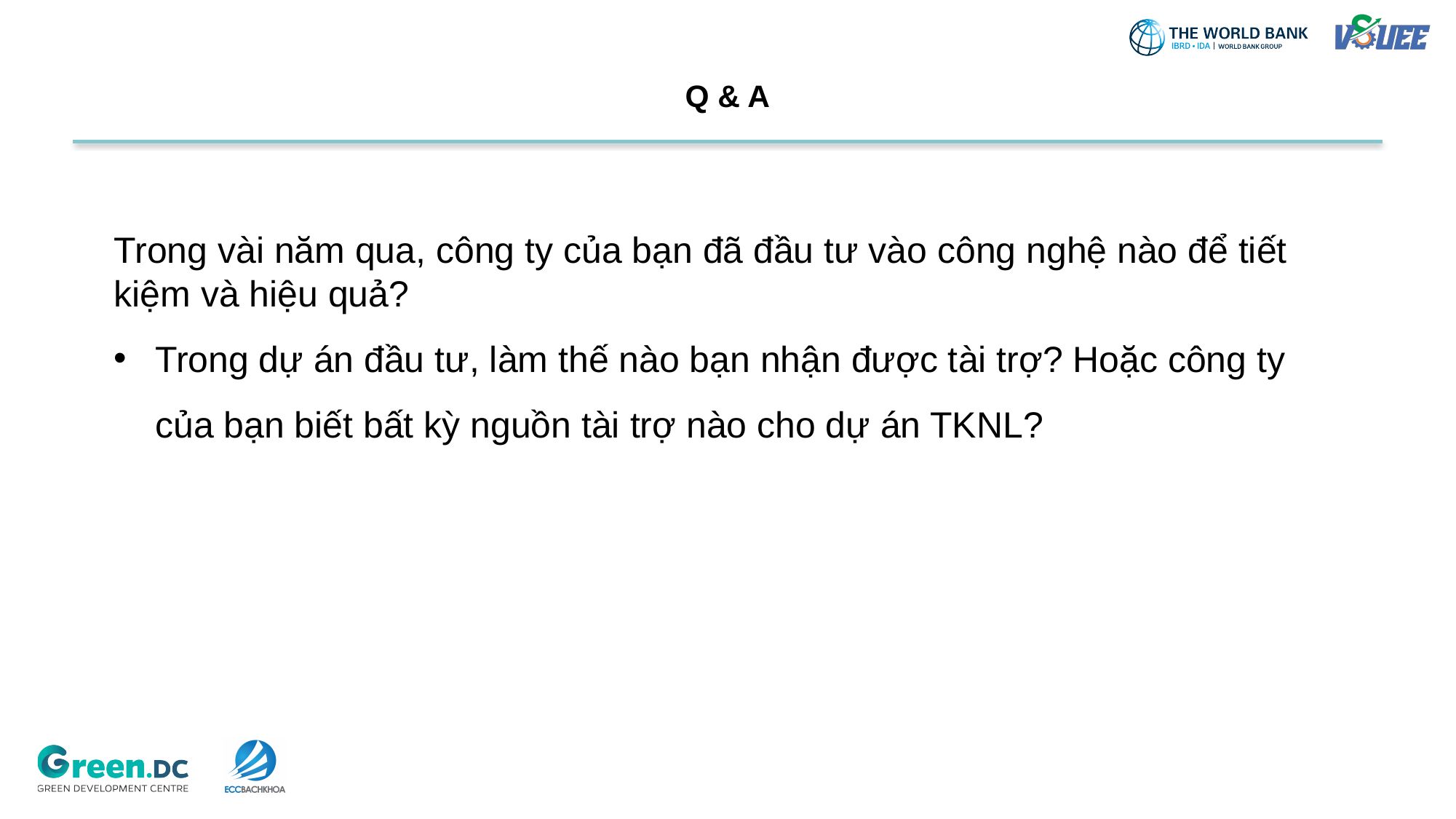

# Q & A
Trong vài năm qua, công ty của bạn đã đầu tư vào công nghệ nào để tiết kiệm và hiệu quả?
Trong dự án đầu tư, làm thế nào bạn nhận được tài trợ? Hoặc công ty của bạn biết bất kỳ nguồn tài trợ nào cho dự án TKNL?